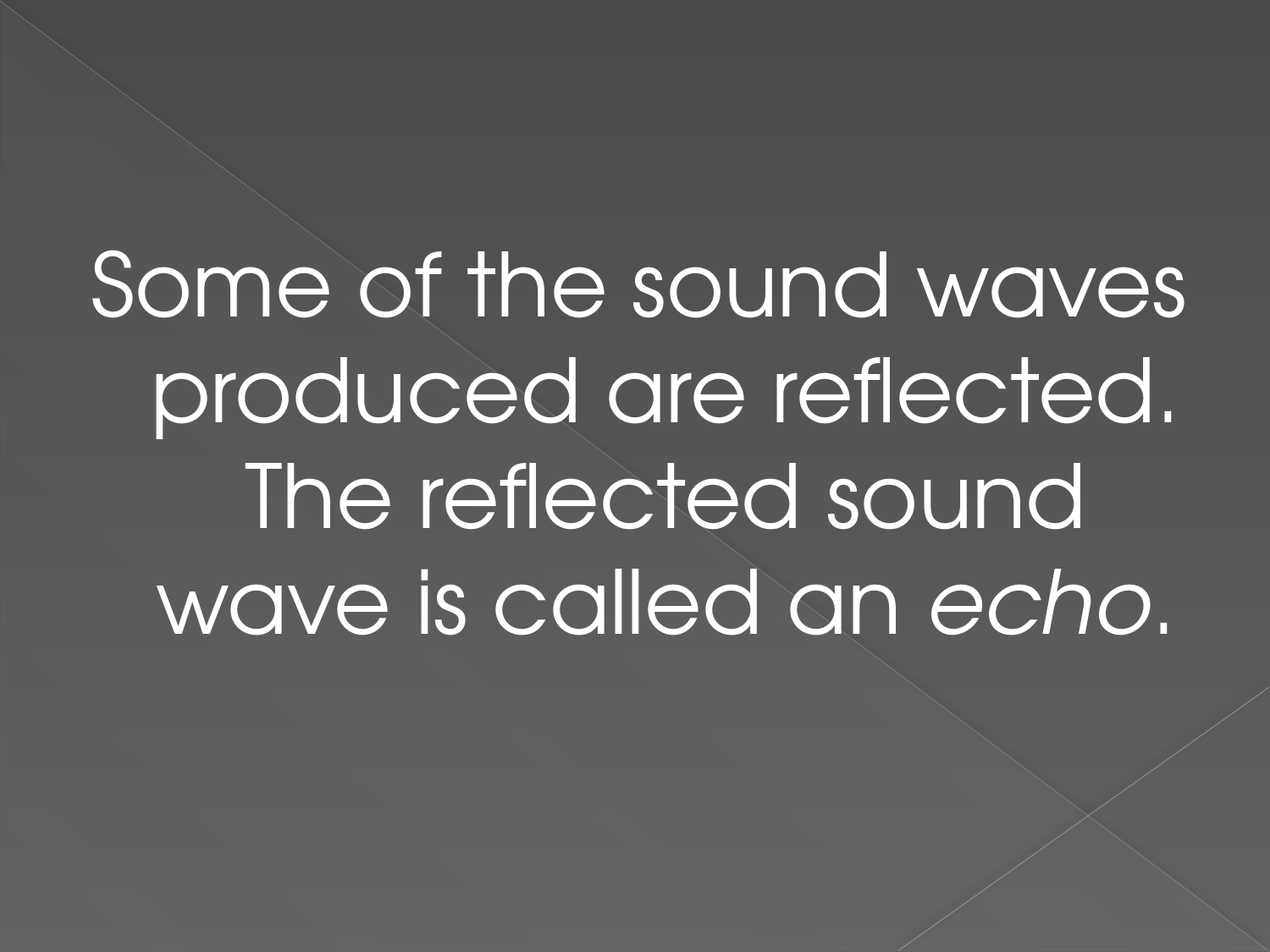

Some of the sound waves produced are reflected. The reflected sound wave is called an echo.